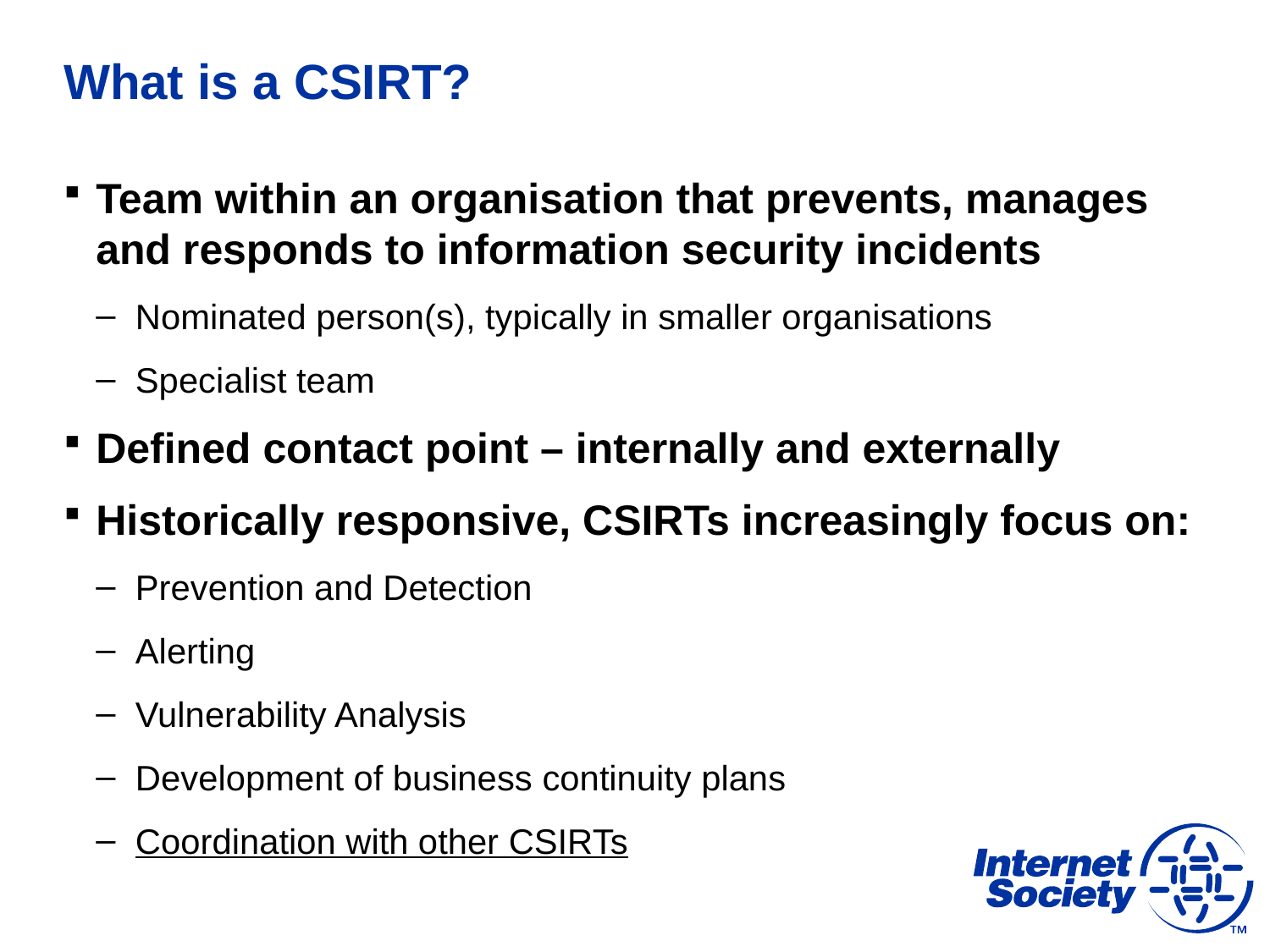

# What is a CSIRT?
Team within an organisation that prevents, manages and responds to information security incidents
Nominated person(s), typically in smaller organisations
Specialist team
Defined contact point – internally and externally
Historically responsive, CSIRTs increasingly focus on:
Prevention and Detection
Alerting
Vulnerability Analysis
Development of business continuity plans
Coordination with other CSIRTs